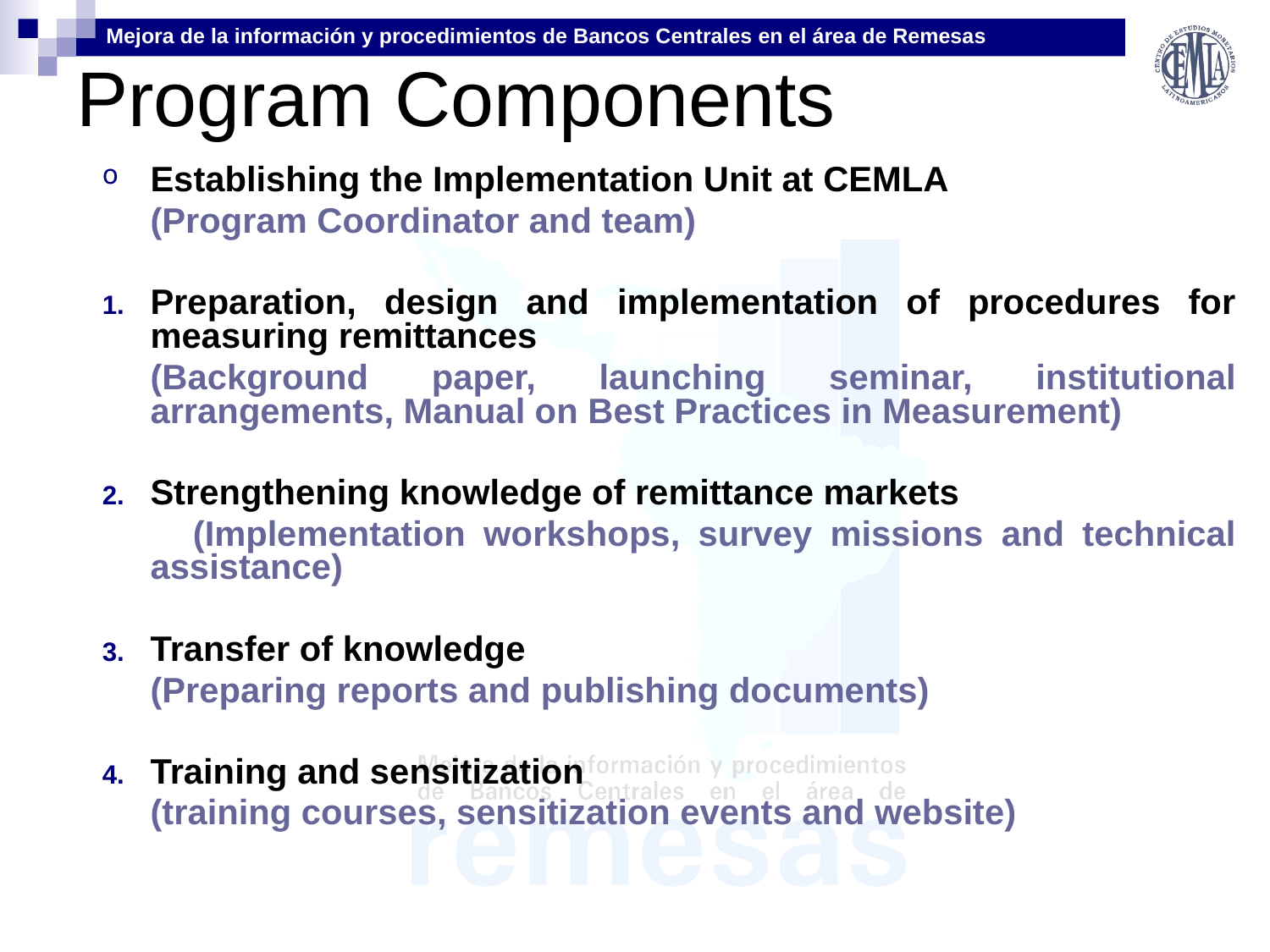

# Program Components
Establishing the Implementation Unit at CEMLA
	(Program Coordinator and team)

Preparation, design and implementation of procedures for measuring remittances
	(Background paper, launching seminar, institutional arrangements, Manual on Best Practices in Measurement)

Strengthening knowledge of remittance markets
     (Implementation workshops, survey missions and technical assistance)

Transfer of knowledge
	(Preparing reports and publishing documents)

Training and sensitization
	(training courses, sensitization events and website)